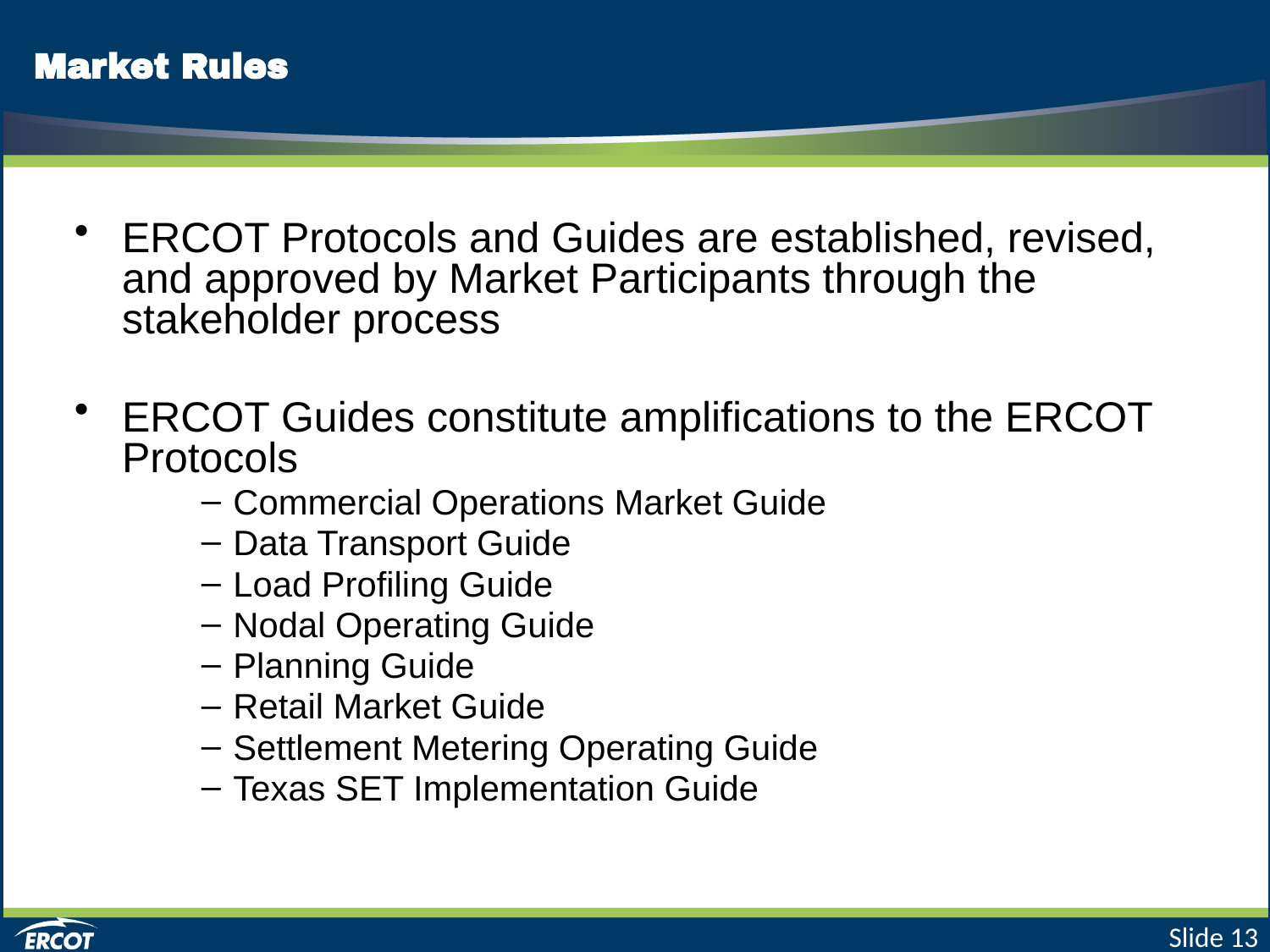

# Market Rules

ERCOT Protocols and Guides are established, revised, and approved by Market Participants through the stakeholder process

ERCOT Guides constitute amplifications to the ERCOT Protocols
Commercial Operations Market Guide
Data Transport Guide
Load Profiling Guide
Nodal Operating Guide
Planning Guide
Retail Market Guide
Settlement Metering Operating Guide
Texas SET Implementation Guide